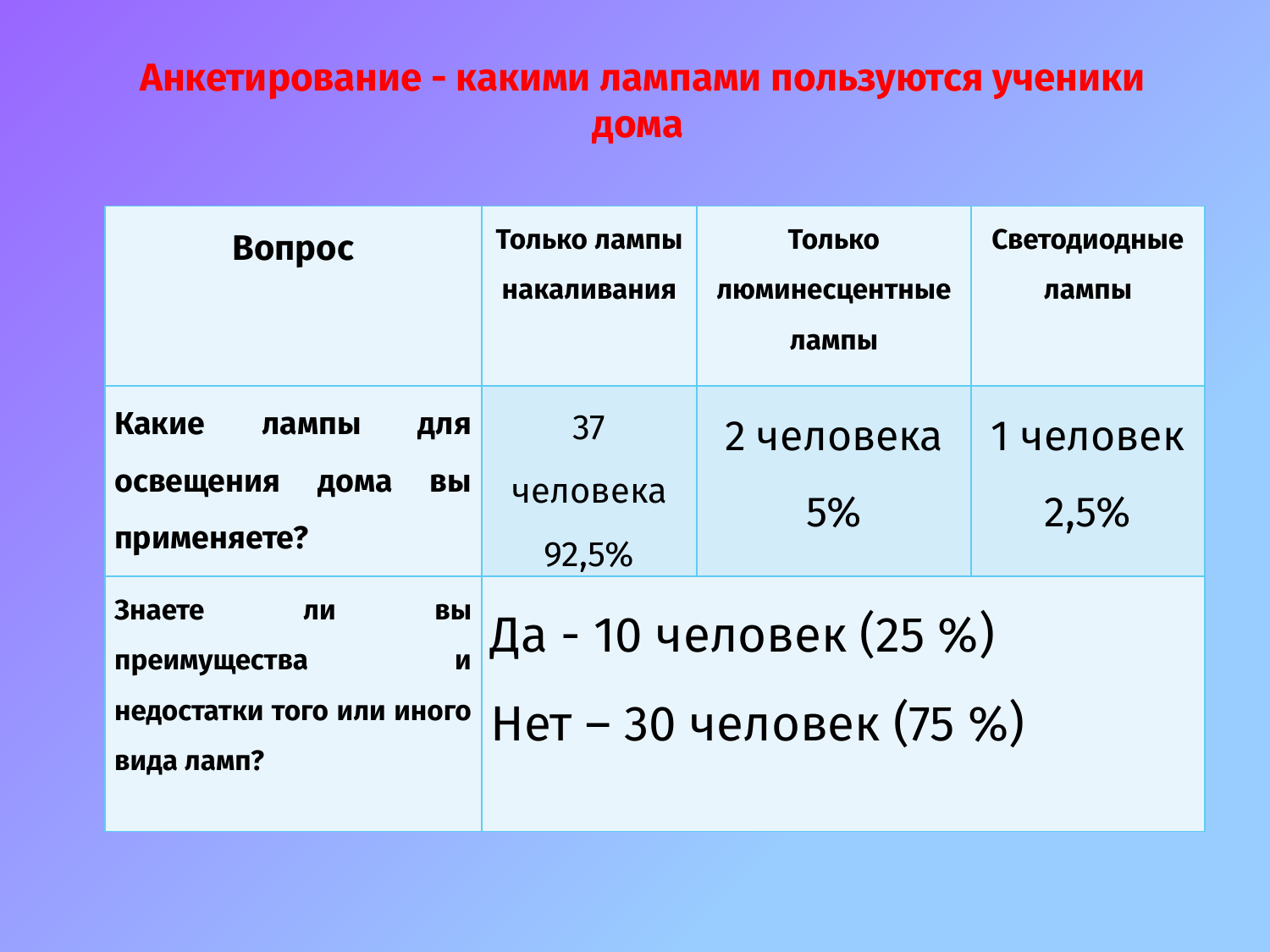

Анкетирование - какими лампами пользуются ученики дома

| Вопрос | Только лампы накаливания | Только люминесцентные лампы | Светодиодные лампы |
| --- | --- | --- | --- |
| Какие лампы для освещения дома вы применяете? | 37 человека 92,5% | 2 человека 5% | 1 человек 2,5% |
| Знаете ли вы преимущества и недостатки того или иного вида ламп? | Да - 10 человек (25 %) Нет – 30 человек (75 %) |  |  |

#